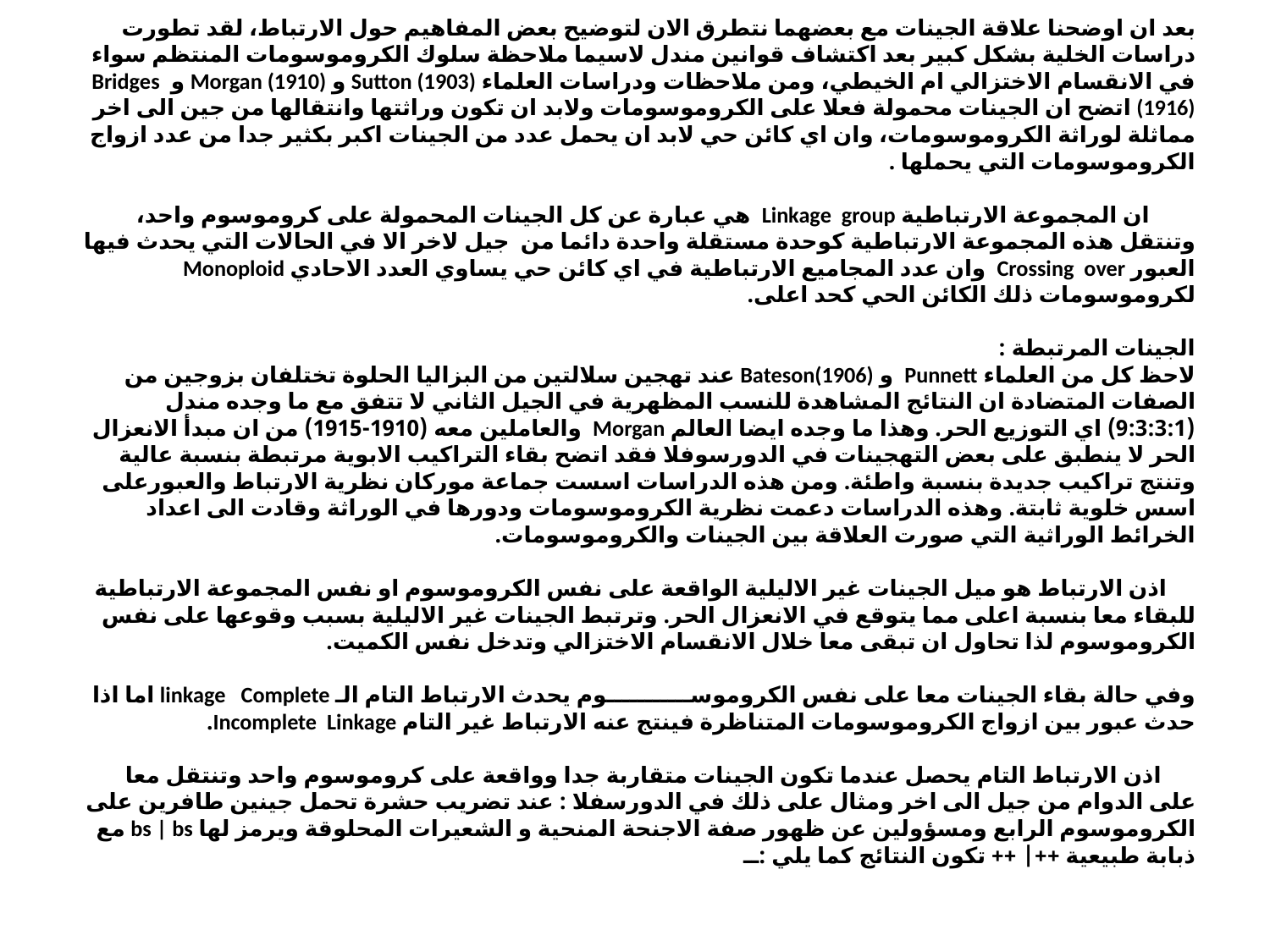

# بعد ان اوضحنا علاقة الجينات مع بعضهما نتطرق الان لتوضيح بعض المفاهيم حول الارتباط، لقد تطورت دراسات الخلية بشكل كبير بعد اكتشاف قوانين مندل لاسيما ملاحظة سلوك الكروموسومات المنتظم سواء في الانقسام الاختزالي ام الخيطي، ومن ملاحظات ودراسات العلماء Sutton (1903) و Morgan (1910) و Bridges  (1916) اتضح ان الجينات محمولة فعلا على الكروموسومات ولابد ان تكون وراثتها وانتقالها من جين الى اخر مماثلة لوراثة الكروموسومات، وان اي كائن حي لابد ان يحمل عدد من الجينات اكبر بكثير جدا من عدد ازواج الكروموسومات التي يحملها . ان المجموعة الارتباطية Linkage  group  هي عبارة عن كل الجينات المحمولة على كروموسوم واحد، وتنتقل هذه المجموعة الارتباطية كوحدة مستقلة واحدة دائما من  جيل لاخر الا في الحالات التي يحدث فيها العبور Crossing  over  وان عدد المجاميع الارتباطية في اي كائن حي يساوي العدد الاحادي Monoploid  لكروموسومات ذلك الكائن الحي كحد اعلى. الجينات المرتبطة : لاحظ كل من العلماء Punnett  و Bateson(1906) عند تهجين سلالتين من البزاليا الحلوة تختلفان بزوجين من الصفات المتضادة ان النتائج المشاهدة للنسب المظهرية في الجيل الثاني لا تتفق مع ما وجده مندل (9:3:3:1) اي التوزيع الحر. وهذا ما وجده ايضا العالم Morgan  والعاملين معه (1910-1915) من ان مبدأ الانعزال الحر لا ينطبق على بعض التهجينات في الدورسوفلا فقد اتضح بقاء التراكيب الابوية مرتبطة بنسبة عالية وتنتج تراكيب جديدة بنسبة واطئة. ومن هذه الدراسات اسست جماعة موركان نظرية الارتباط والعبورعلى اسس خلوية ثابتة. وهذه الدراسات دعمت نظرية الكروموسومات ودورها في الوراثة وقادت الى اعداد الخرائط الوراثية التي صورت العلاقة بين الجينات والكروموسومات. اذن الارتباط هو ميل الجينات غير الاليلية الواقعة على نفس الكروموسوم او نفس المجموعة الارتباطية للبقاء معا بنسبة اعلى مما يتوقع في الانعزال الحر. وترتبط الجينات غير الاليلية بسبب وقوعها على نفس الكروموسوم لذا تحاول ان تبقى معا خلال الانقسام الاختزالي وتدخل نفس الكميت. وفي حالة بقاء الجينات معا على نفس الكروموســـــــــــوم يحدث الارتباط التام الـ linkage   Complete اما اذا حدث عبور بين ازواج الكروموسومات المتناظرة فينتج عنه الارتباط غير التام Incomplete  Linkage. اذن الارتباط التام يحصل عندما تكون الجينات متقاربة جدا وواقعة على كروموسوم واحد وتنتقل معا على الدوام من جيل الى اخر ومثال على ذلك في الدورسفلا : عند تضريب حشرة تحمل جينين طافرين على الكروموسوم الرابع ومسؤولين عن ظهور صفة الاجنحة المنحية و الشعيرات المحلوقة ويرمز لها bs | bs مع ذبابة طبيعية ++| ++ تكون النتائج كما يلي :ــ